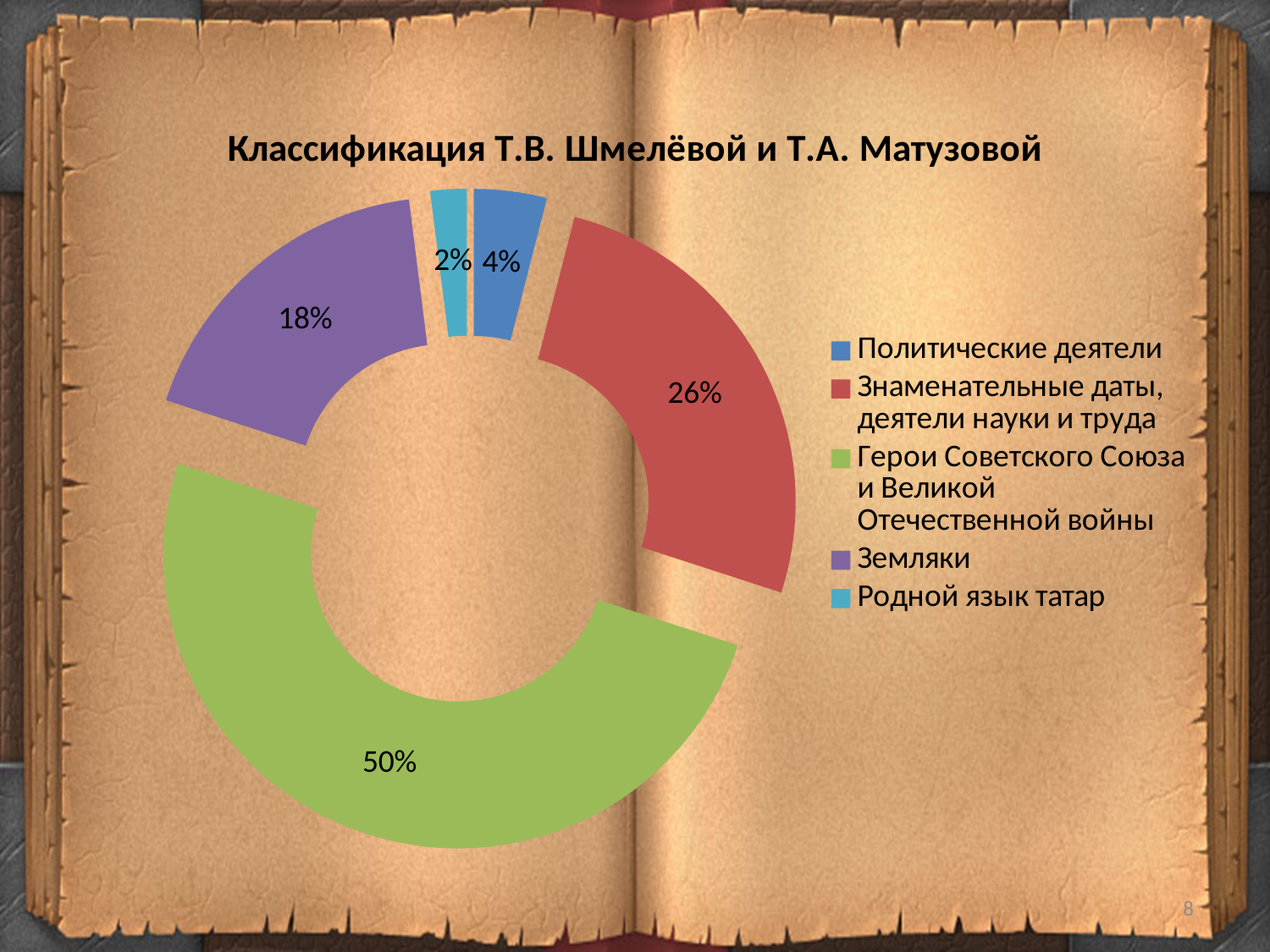

### Chart:

| Category | Классификация Т.В. Шмелёвой и Т.А. Матузовой |
|---|---|
| Политические деятели | 0.04000000000000003 |
| Знаменательные даты, деятели науки и труда | 0.26 |
| Герои Советского Союза и Великой Отечественной войны | 0.5 |
| Земляки | 0.18000000000000008 |
| Родной язык татар | 0.020000000000000014 |
#
8